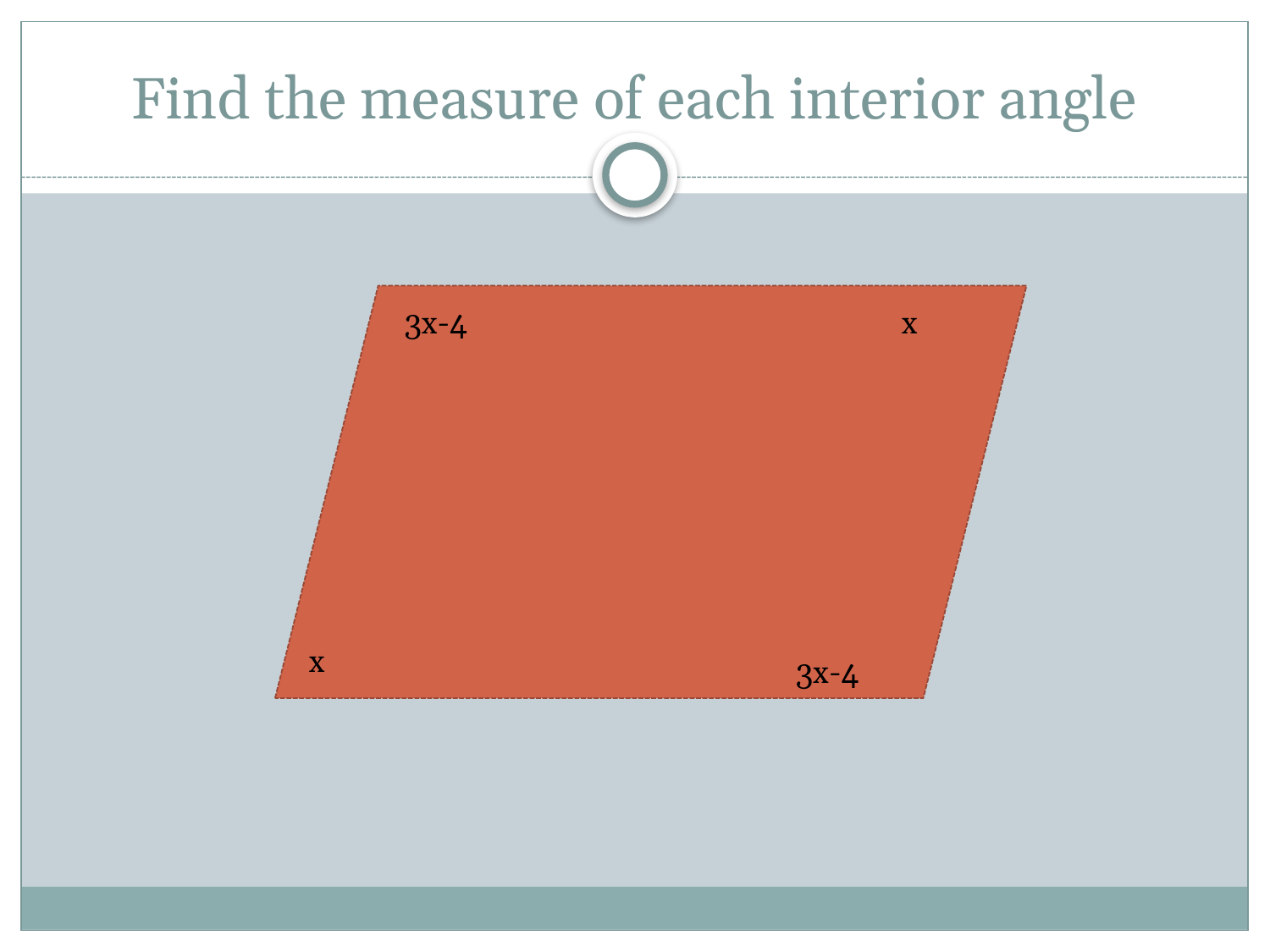

# Find the measure of each interior angle

3x-4
x
x
3x-4